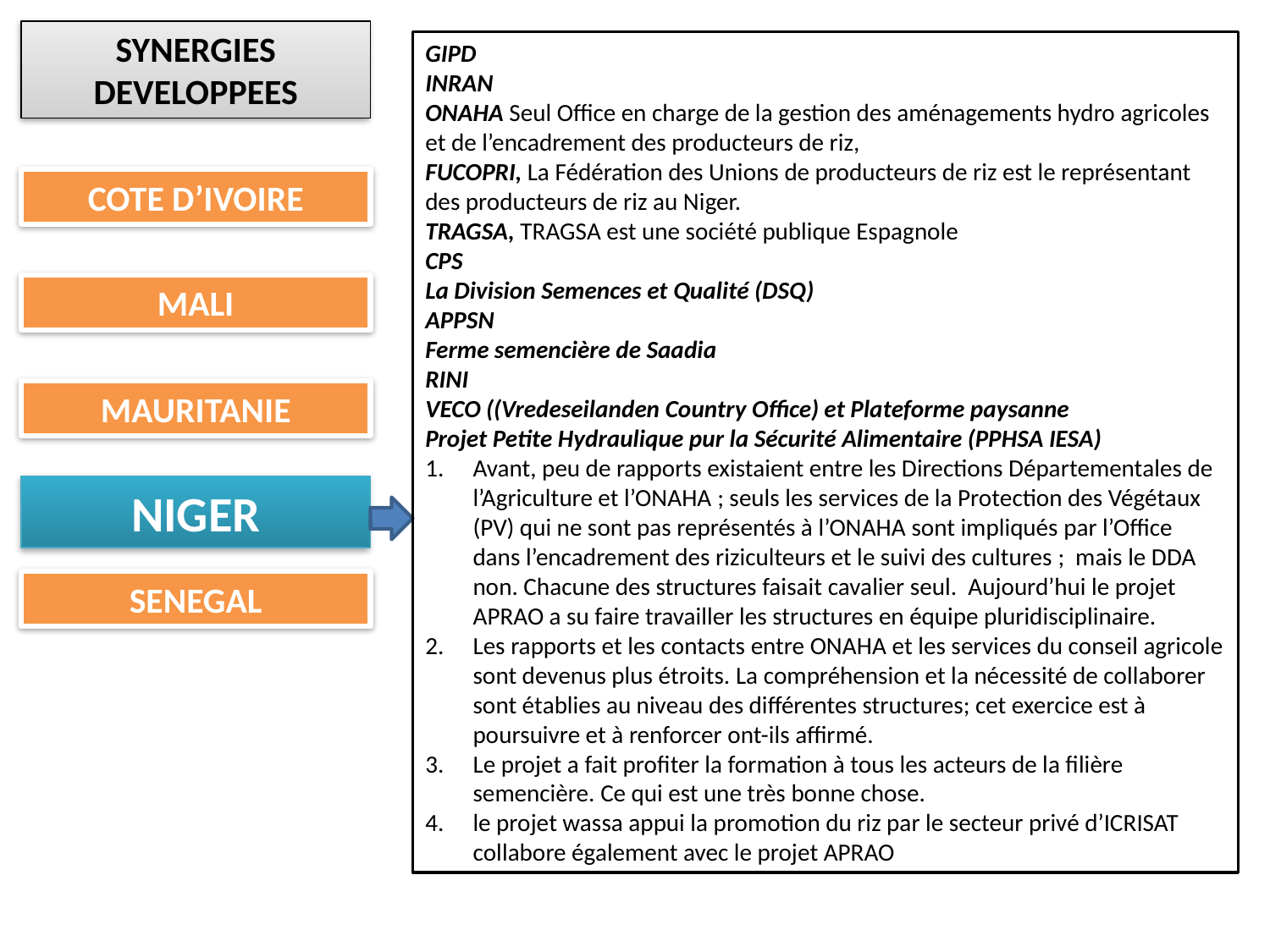

SYNERGIES DEVELOPPEES
GIPD
INRAN
ONAHA Seul Office en charge de la gestion des aménagements hydro agricoles et de l’encadrement des producteurs de riz,
FUCOPRI, La Fédération des Unions de producteurs de riz est le représentant des producteurs de riz au Niger.
TRAGSA, TRAGSA est une société publique Espagnole
CPS
La Division Semences et Qualité (DSQ)
APPSN
Ferme semencière de Saadia
RINI
VECO ((Vredeseilanden Country Office) et Plateforme paysanne
Projet Petite Hydraulique pur la Sécurité Alimentaire (PPHSA IESA)
Avant, peu de rapports existaient entre les Directions Départementales de l’Agriculture et l’ONAHA ; seuls les services de la Protection des Végétaux (PV) qui ne sont pas représentés à l’ONAHA sont impliqués par l’Office dans l’encadrement des riziculteurs et le suivi des cultures ;  mais le DDA non. Chacune des structures faisait cavalier seul.  Aujourd’hui le projet APRAO a su faire travailler les structures en équipe pluridisciplinaire.
Les rapports et les contacts entre ONAHA et les services du conseil agricole sont devenus plus étroits. La compréhension et la nécessité de collaborer sont établies au niveau des différentes structures; cet exercice est à poursuivre et à renforcer ont-ils affirmé.
Le projet a fait profiter la formation à tous les acteurs de la filière semencière. Ce qui est une très bonne chose.
le projet wassa appui la promotion du riz par le secteur privé d’ICRISAT collabore également avec le projet APRAO
COTE D’IVOIRE
MALI
MAURITANIE
NIGER

SENEGAL